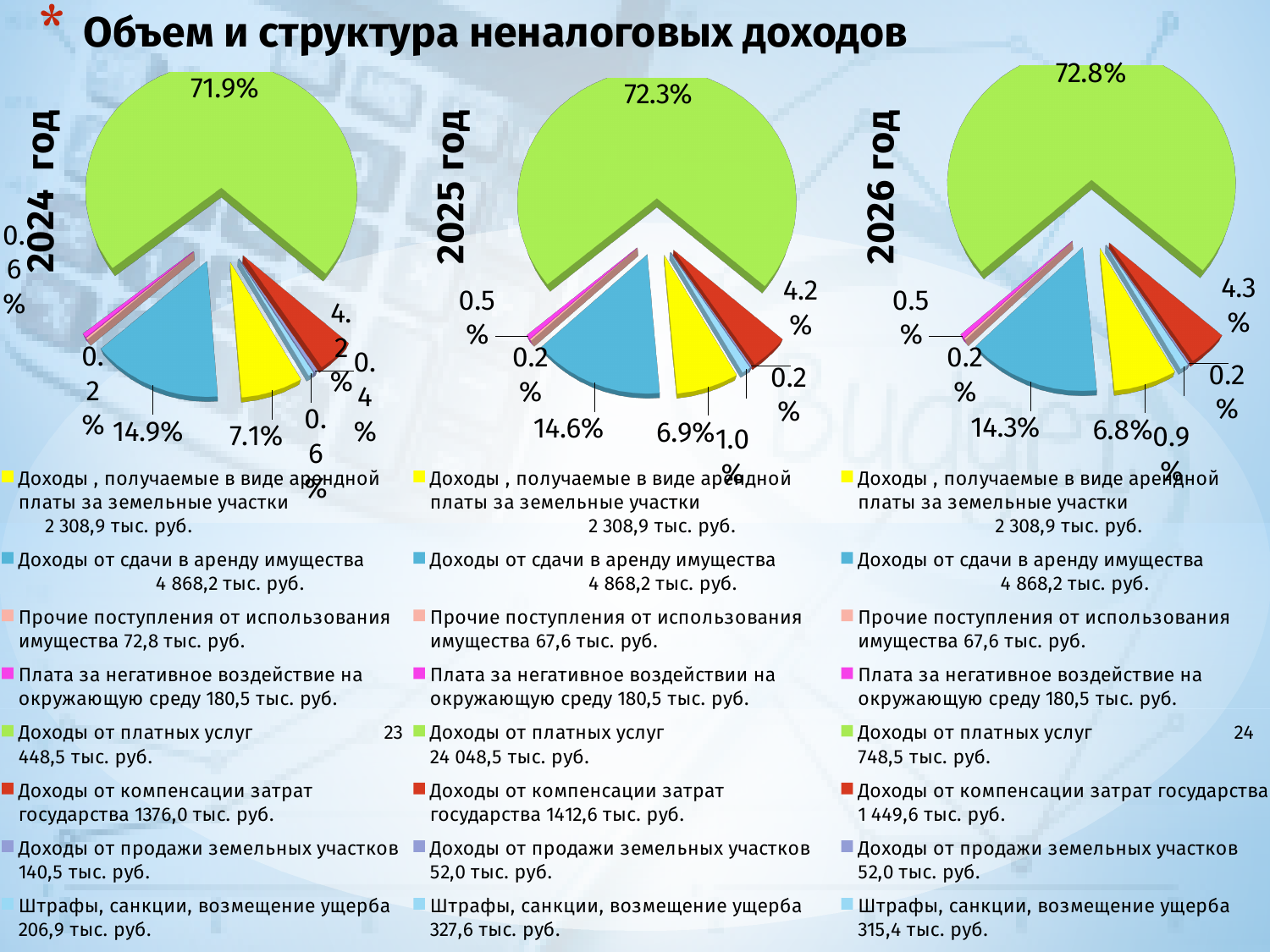

# Объем и структура неналоговых доходов

[unsupported chart]

[unsupported chart]

[unsupported chart]